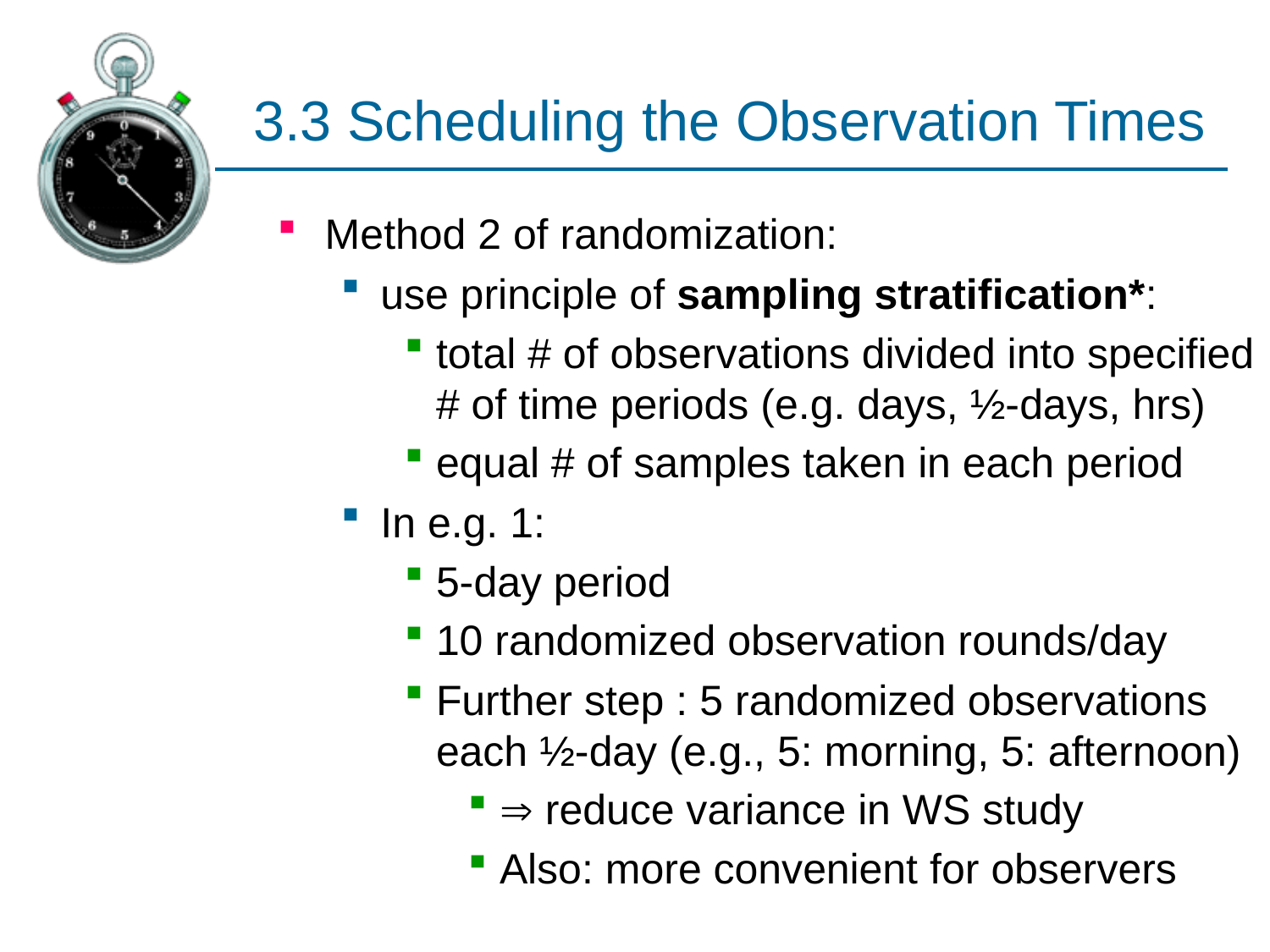

# 3.3 Scheduling the Observation Times
Method 2 of randomization:
use principle of sampling stratification*:
total # of observations divided into specified # of time periods (e.g. days, ½-days, hrs)
equal # of samples taken in each period
In e.g. 1:
5-day period
10 randomized observation rounds/day
Further step : 5 randomized observations each ½-day (e.g., 5: morning, 5: afternoon)
⇒ reduce variance in WS study
Also: more convenient for observers